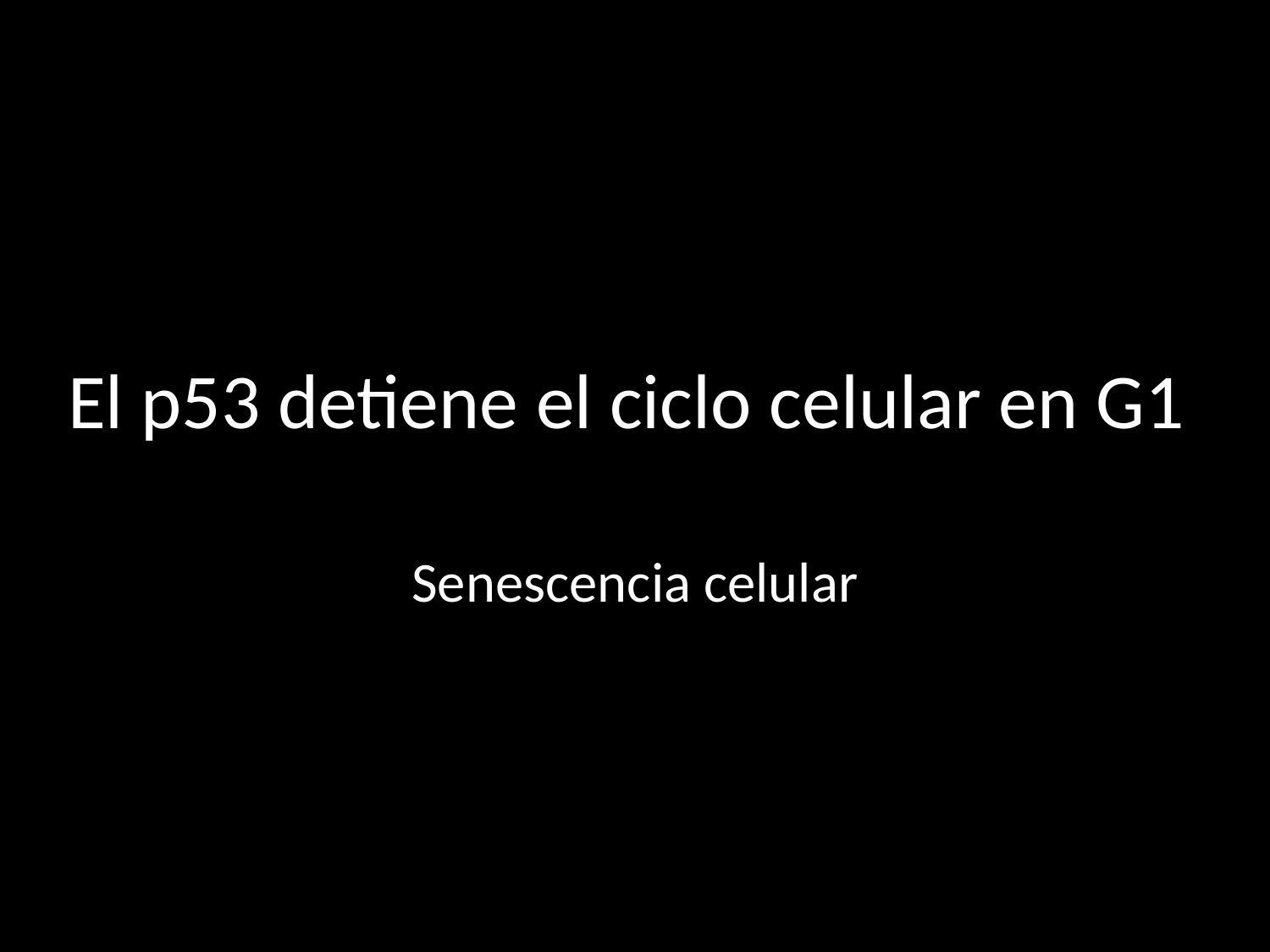

# El p53 detiene el ciclo celular en G1
Senescencia celular